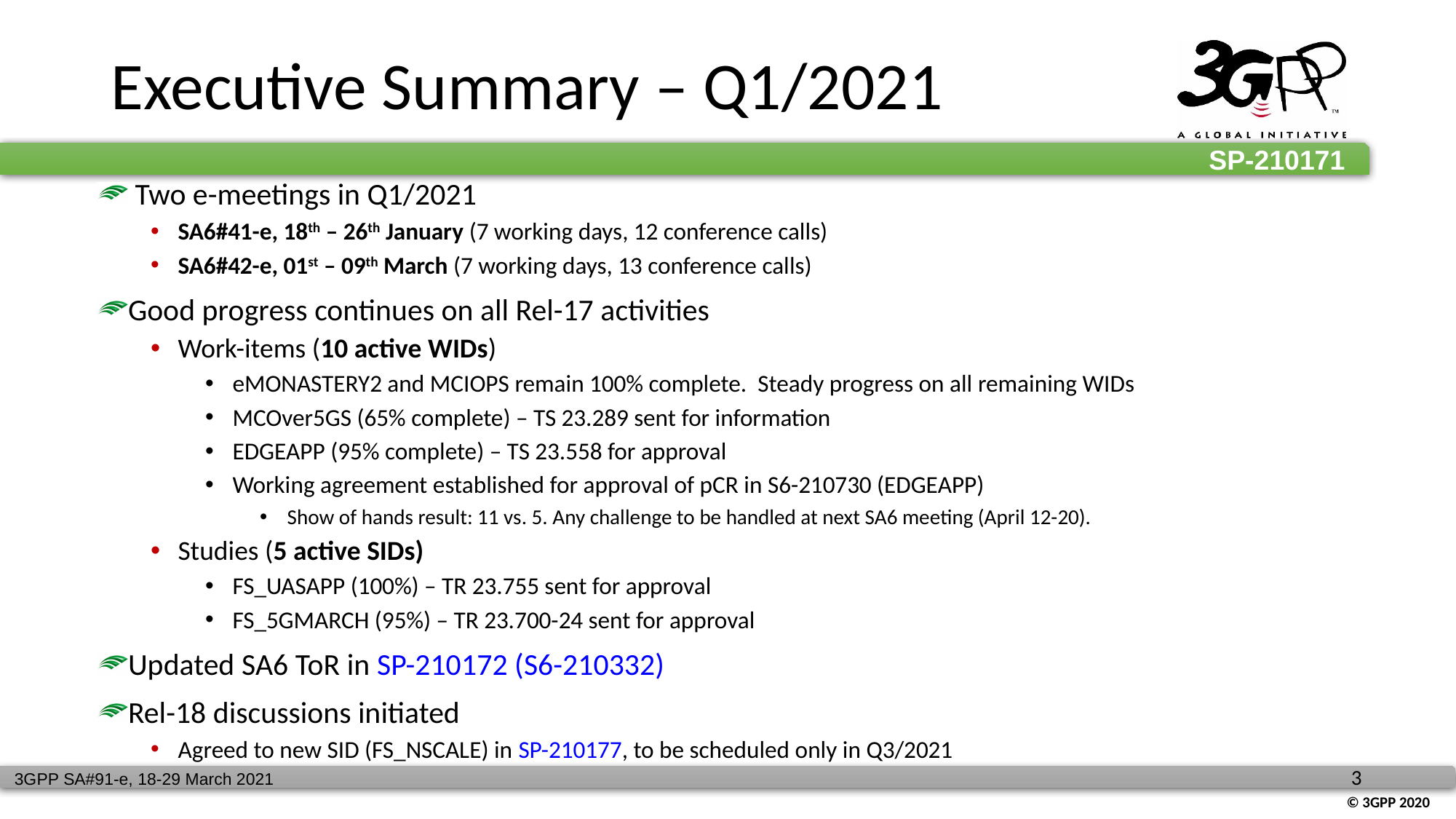

Executive Summary – Q1/2021
 Two e-meetings in Q1/2021
SA6#41-e, 18th – 26th January (7 working days, 12 conference calls)
SA6#42-e, 01st – 09th March (7 working days, 13 conference calls)
Good progress continues on all Rel-17 activities
Work-items (10 active WIDs)
eMONASTERY2 and MCIOPS remain 100% complete.  Steady progress on all remaining WIDs
MCOver5GS (65% complete) – TS 23.289 sent for information
EDGEAPP (95% complete) – TS 23.558 for approval
Working agreement established for approval of pCR in S6-210730 (EDGEAPP)
Show of hands result: 11 vs. 5. Any challenge to be handled at next SA6 meeting (April 12-20).
Studies (5 active SIDs)
FS_UASAPP (100%) – TR 23.755 sent for approval
FS_5GMARCH (95%) – TR 23.700-24 sent for approval
Updated SA6 ToR in SP-210172 (S6-210332)
Rel-18 discussions initiated
Agreed to new SID (FS_NSCALE) in SP-210177, to be scheduled only in Q3/2021